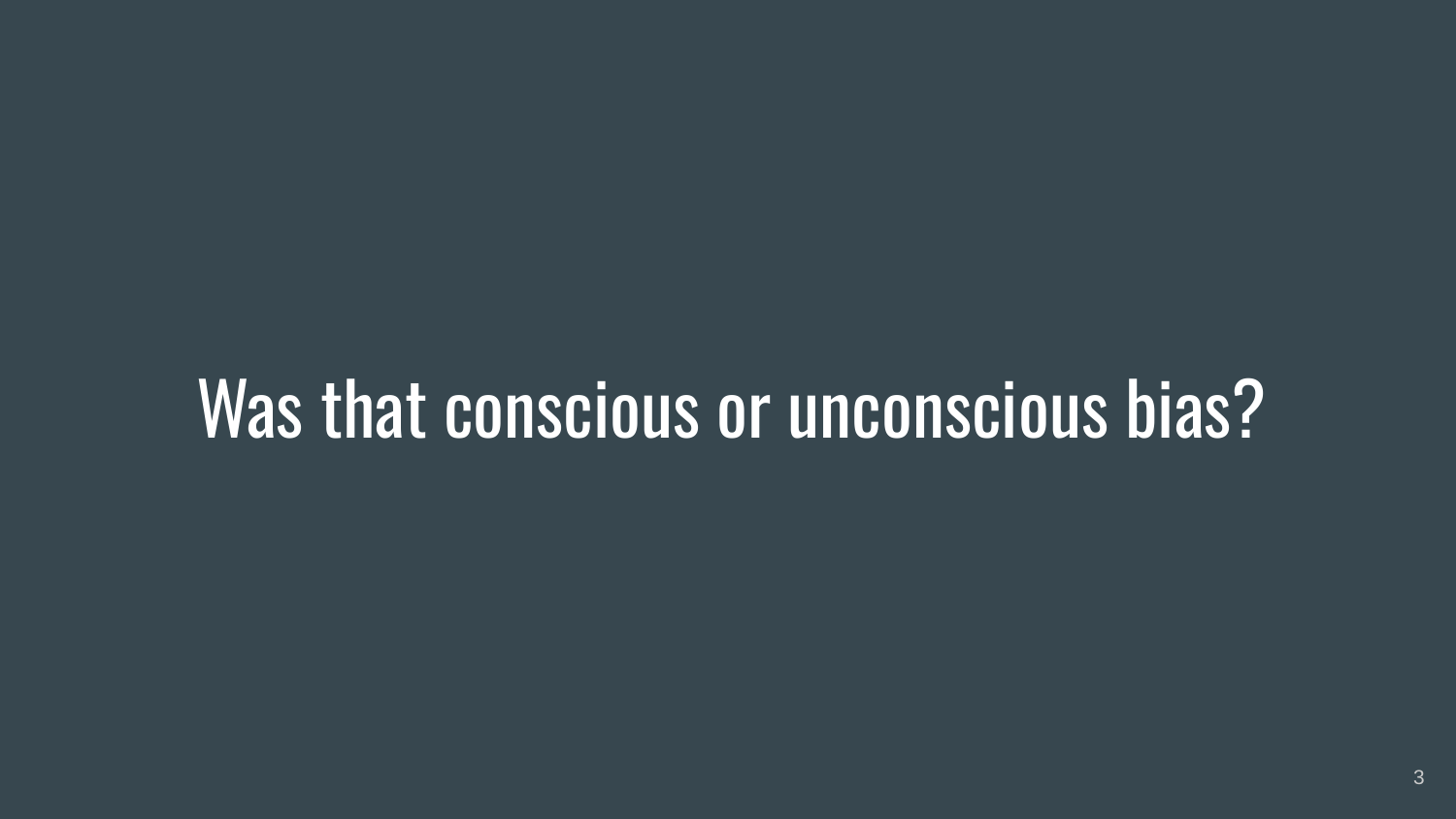

# Was that conscious or unconscious bias?
3